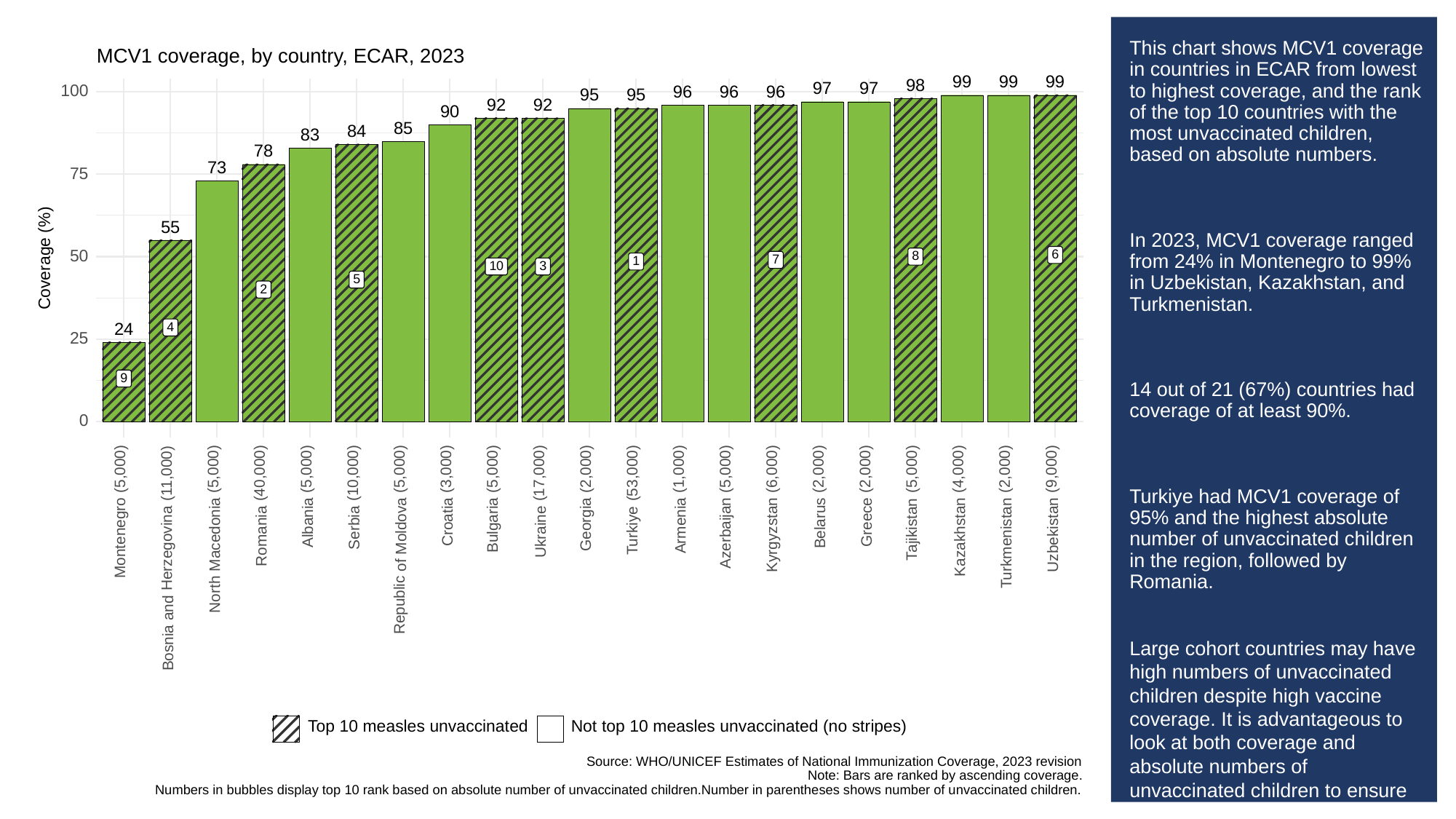

# This chart shows MCV1 coverage in countries in ECAR from lowest to highest coverage, and the rank of the top 10 countries with the most unvaccinated children, based on absolute numbers.

In 2023, MCV1 coverage ranged from 24% in Montenegro to 99% in Uzbekistan, Kazakhstan, and Turkmenistan.

14 out of 21 (67%) countries had coverage of at least 90%.

Turkiye had MCV1 coverage of 95% and the highest absolute number of unvaccinated children in the region, followed by Romania.

Large cohort countries may have high numbers of unvaccinated children despite high vaccine coverage. It is advantageous to look at both coverage and absolute numbers of unvaccinated children to ensure vulnerable countries with small birth cohorts are not missed.

MCV1 coverage, by country, ECAR, 2023
99
99
99

98
97
97
100
96
96
96
95
95

92
92

90

85

84

83

78

73

75

55

6
50
Coverage (%)

8

7

1

3
10

5

2

4
24

25

9

0

(5,000)
(5,000)
(5,000)
(5,000)
(3,000)
(5,000)
(2,000)
(1,000)
(5,000)
(6,000)
(2,000)
(2,000)
(5,000)
(4,000)
(2,000)
(9,000)
(11,000)
(40,000)
(10,000)
(17,000)
(53,000)
Croatia
Greece
Albania
Georgia
Belarus
Bulgaria
Armenia
Moldova
Serbia
Tajikistan
Turkiye
Azerbaijan
Ukraine
Kyrgyzstan
Macedonia
Uzbekistan
Romania
Montenegro
Kazakhstan
Turkmenistan
Herzegovina
of
North
Republic
and
Bosnia

Not top 10 measles unvaccinated (no stripes)
Top 10 measles unvaccinated

Source: WHO/UNICEF Estimates of National Immunization Coverage, 2023 revision
Note: Bars are ranked by ascending coverage.
Numbers in bubbles display top 10 rank based on absolute number of unvaccinated children.Number in parentheses shows number of unvaccinated children.